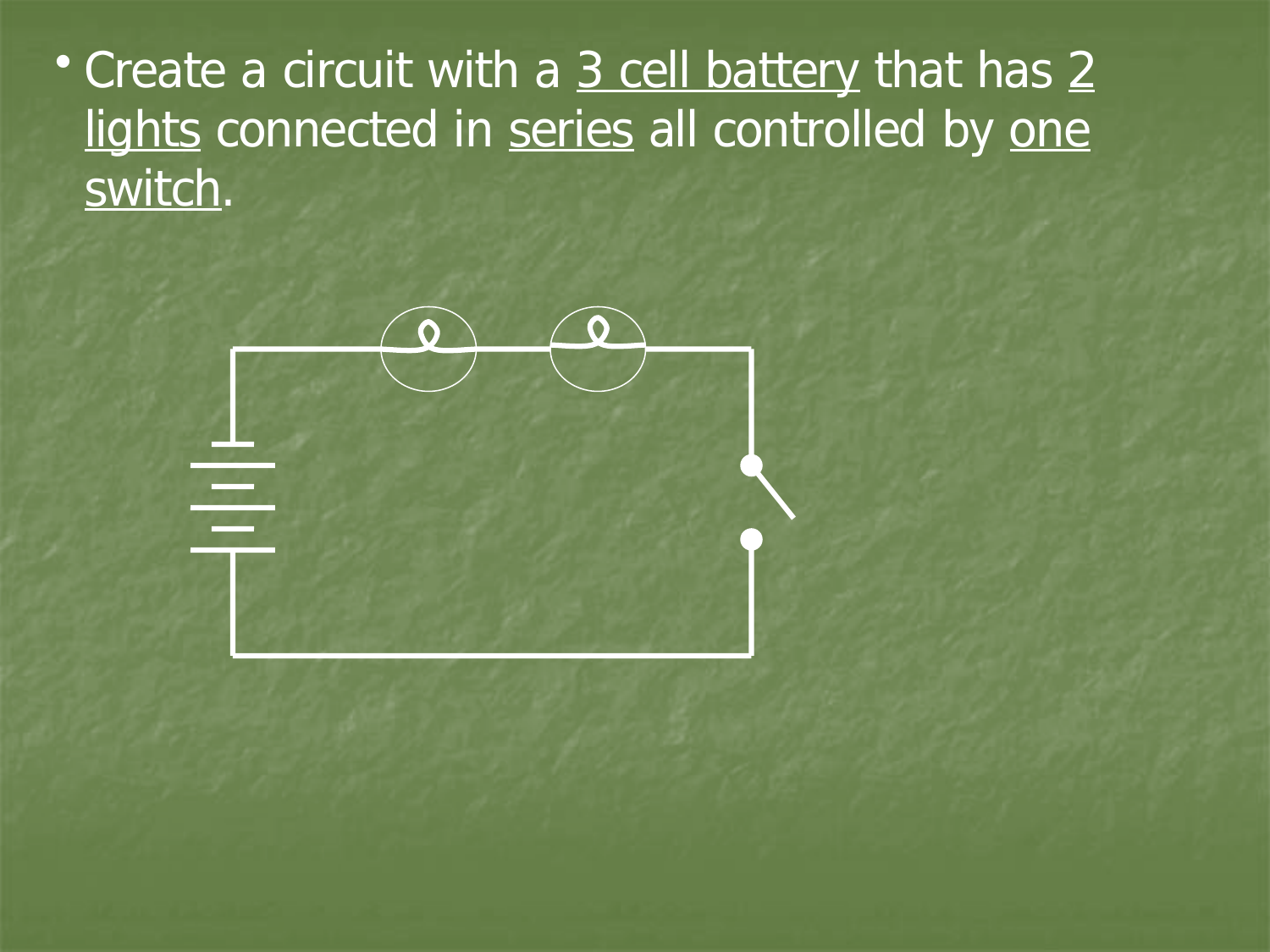

Create a circuit with a 3 cell battery that has 2 lights connected in series all controlled by one switch.